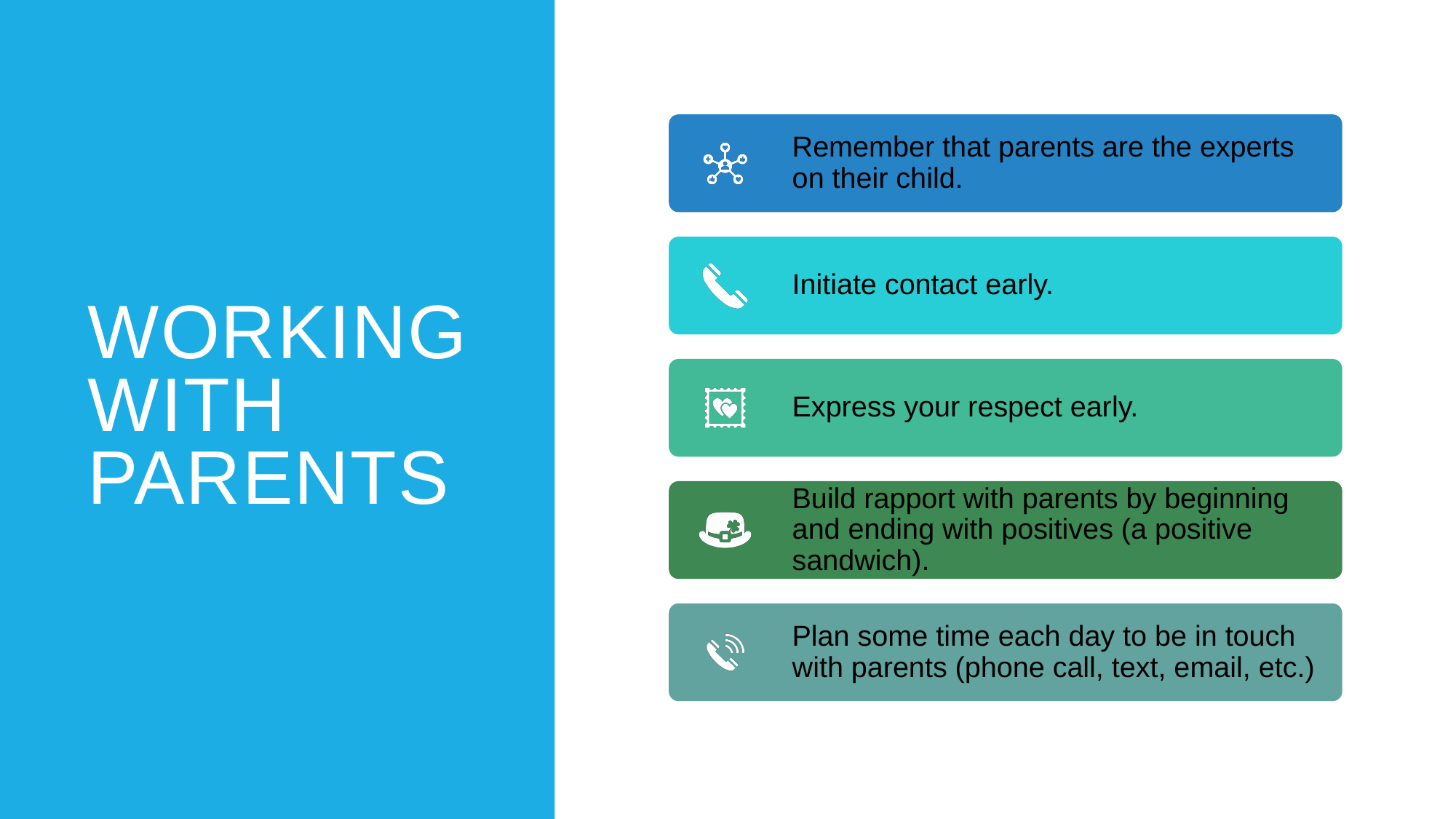

# Working with parents
Remember that parents are the experts on their child.
Initiate contact early.
Express your respect early.
Build rapport with parents by beginning and ending with positives (a positive sandwich).
Plan some time each day to be in touch with parents (phone call, text, email, etc.)